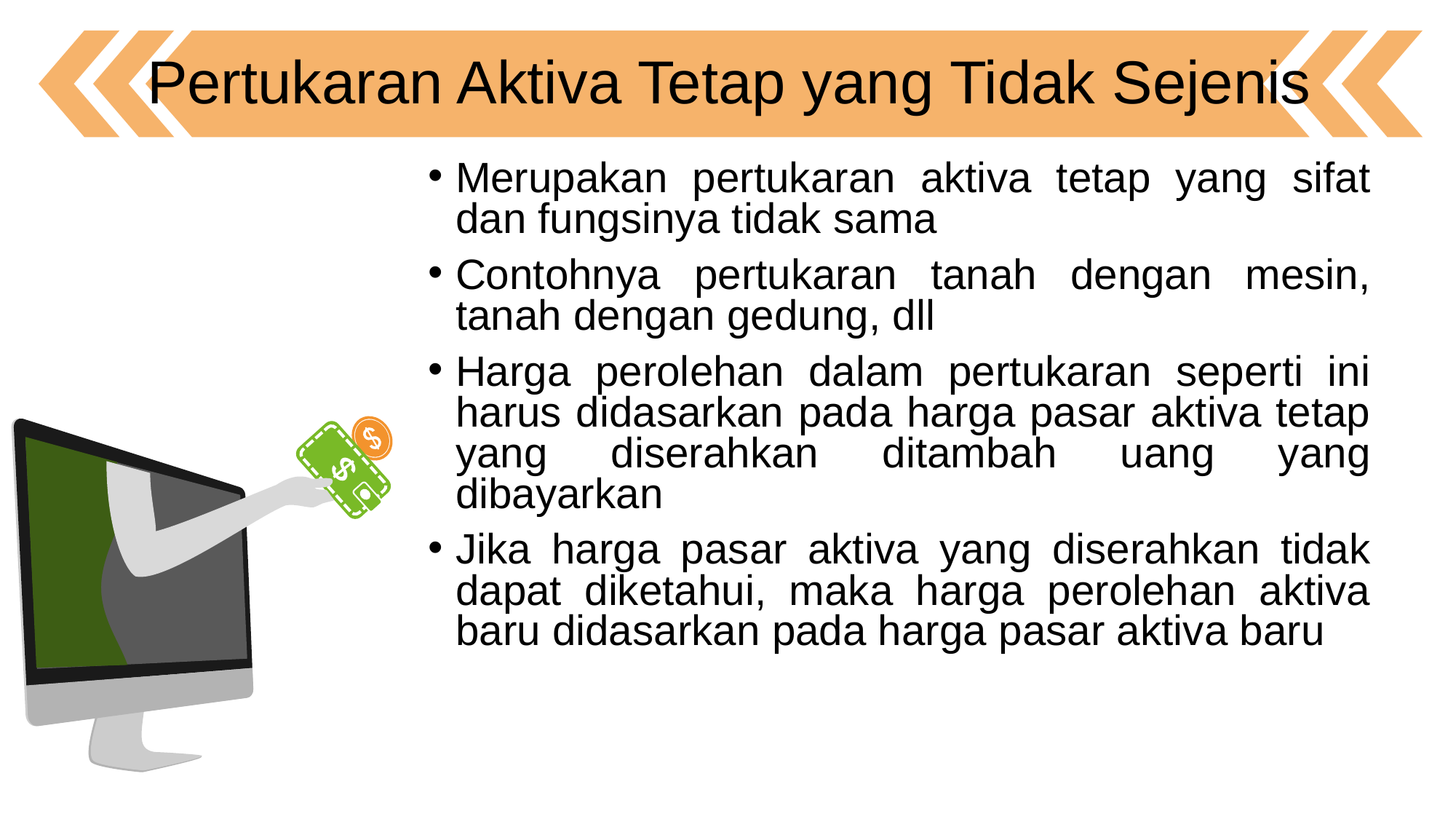

Pertukaran Aktiva Tetap yang Tidak Sejenis
Merupakan pertukaran aktiva tetap yang sifat dan fungsinya tidak sama
Contohnya pertukaran tanah dengan mesin, tanah dengan gedung, dll
Harga perolehan dalam pertukaran seperti ini harus didasarkan pada harga pasar aktiva tetap yang diserahkan ditambah uang yang dibayarkan
Jika harga pasar aktiva yang diserahkan tidak dapat diketahui, maka harga perolehan aktiva baru didasarkan pada harga pasar aktiva baru